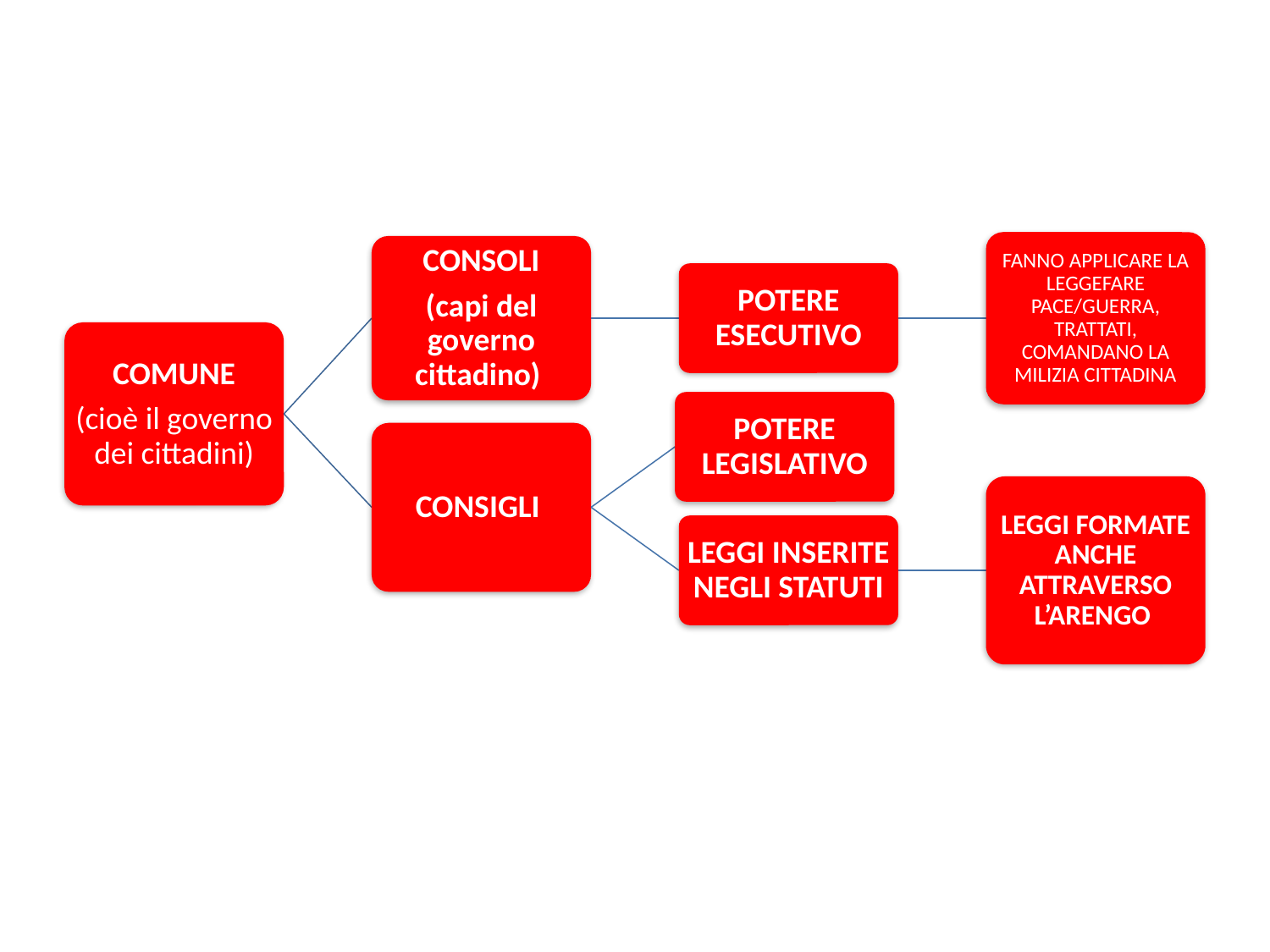

COMUNE
(cioè il governo dei cittadini)

CONSOLI
(capi del governo cittadino)

POTERE ESECUTIVO

FANNO APPLICARE LA LEGGEFARE PACE/GUERRA, TRATTATI, COMANDANO LA MILIZIA CITTADINA

CONSIGLI

POTERE LEGISLATIVO

LEGGI INSERITE NEGLI STATUTI

LEGGI FORMATE ANCHE ATTRAVERSO L’ARENGO